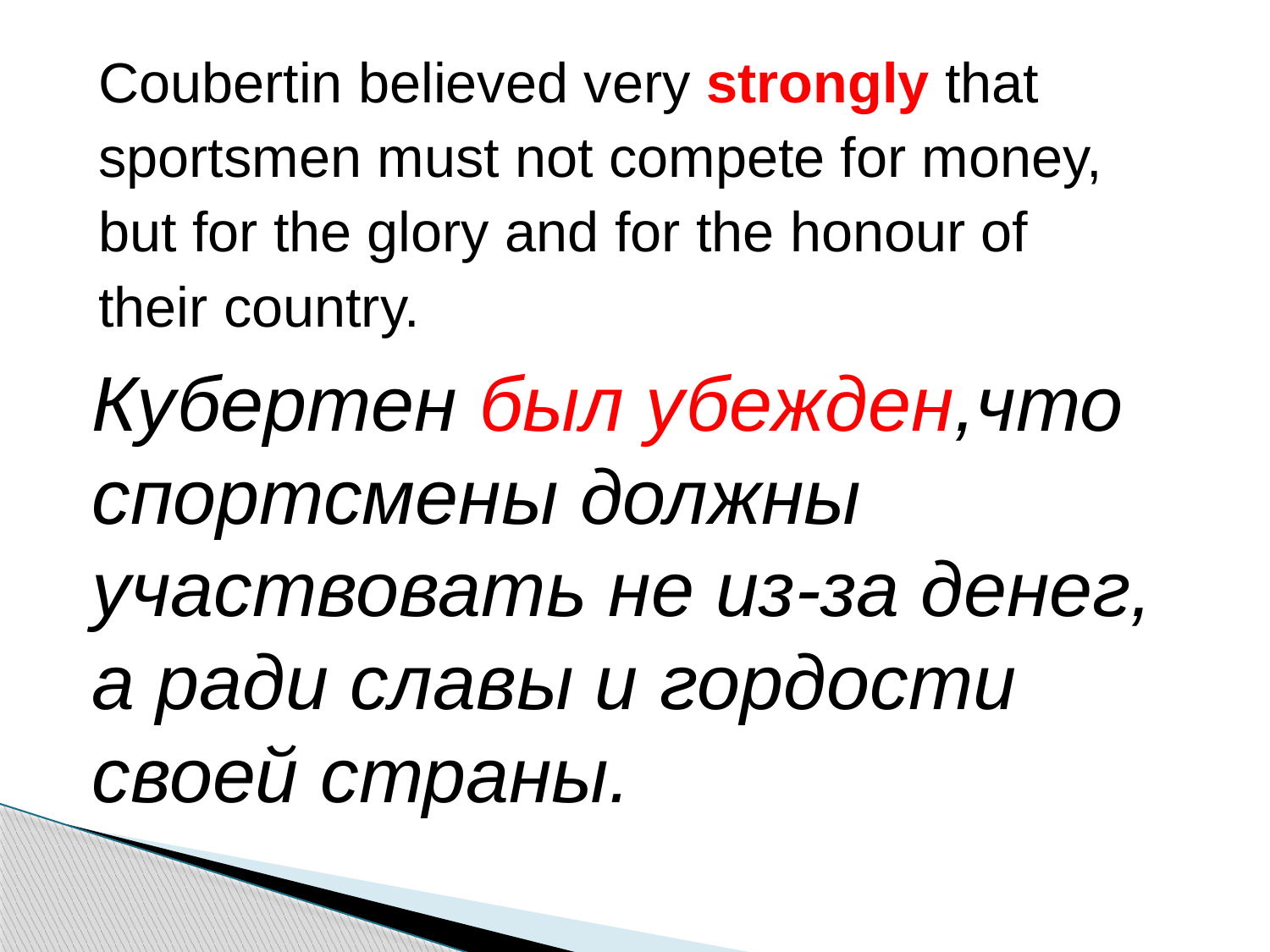

Coubertin believed very strongly that
sportsmen must not compete for money,
but for the glory and for the honour of
their country.

Кубертен был убежден,что спортсмены должны участвовать не из-за денег, а ради славы и гордости своей страны.